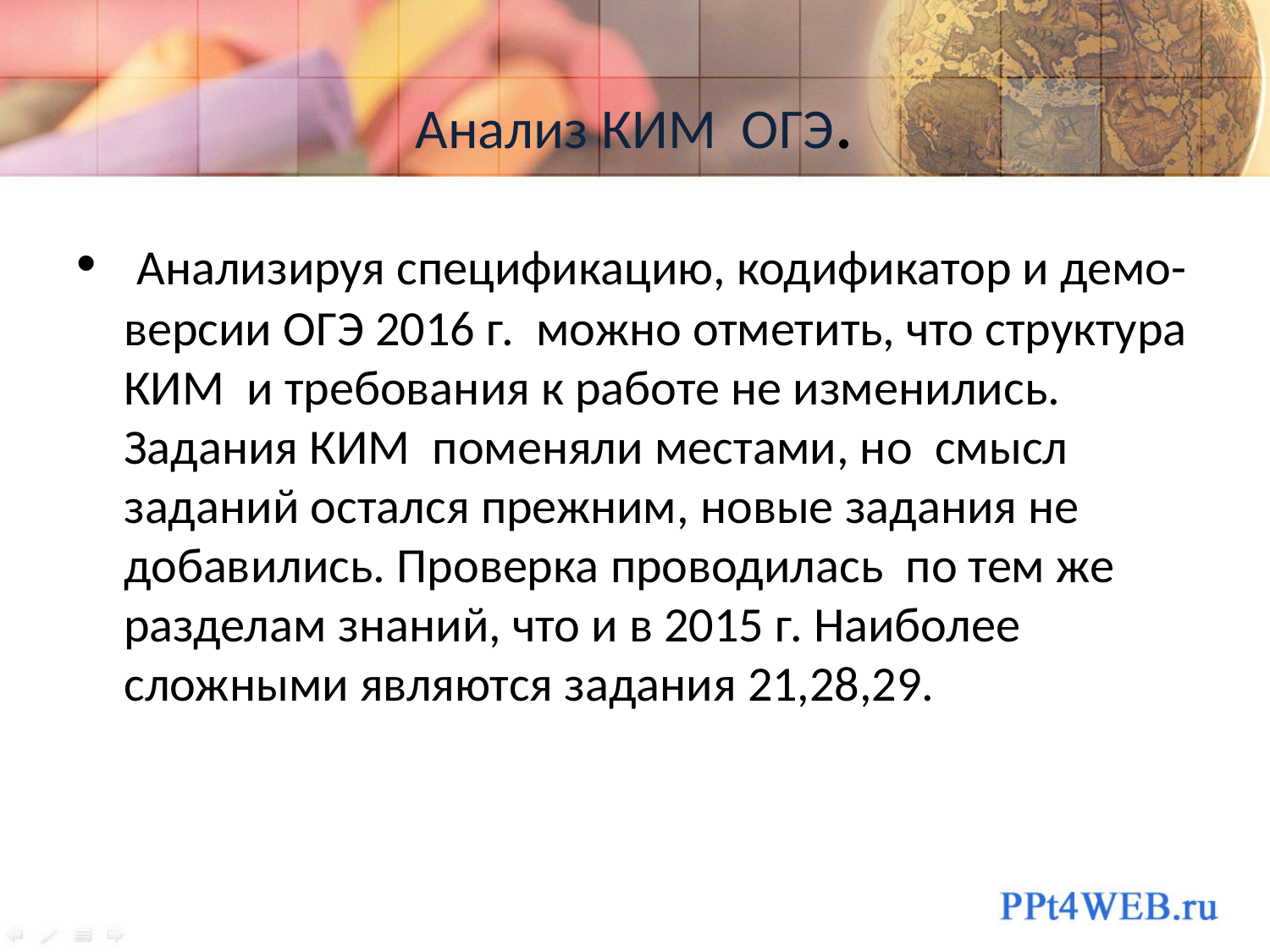

# Анализ КИМ  ОГЭ.
 Анализируя спецификацию, кодификатор и демо-версии ОГЭ 2016 г.  можно отметить, что структура КИМ  и требования к работе не изменились.  Задания КИМ  поменяли местами, но  смысл заданий остался прежним, новые задания не добавились. Проверка проводилась  по тем же разделам знаний, что и в 2015 г. Наиболее сложными являются задания 21,28,29.